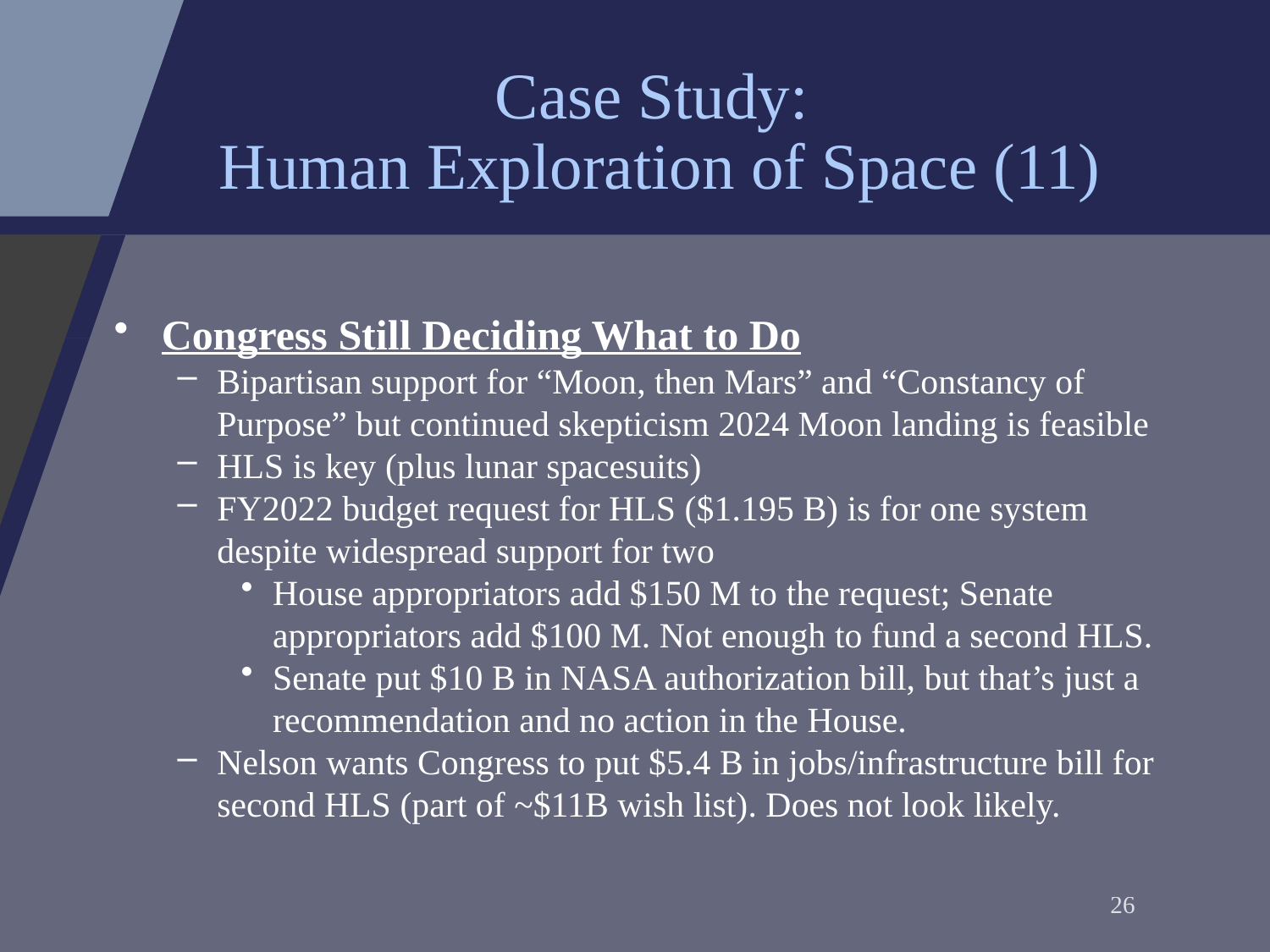

# Case Study: Human Exploration of Space (11)

Congress Still Deciding What to Do
Bipartisan support for “Moon, then Mars” and “Constancy of Purpose” but continued skepticism 2024 Moon landing is feasible
HLS is key (plus lunar spacesuits)
FY2022 budget request for HLS ($1.195 B) is for one system despite widespread support for two
House appropriators add $150 M to the request; Senate appropriators add $100 M. Not enough to fund a second HLS.
Senate put $10 B in NASA authorization bill, but that’s just a recommendation and no action in the House.
Nelson wants Congress to put $5.4 B in jobs/infrastructure bill for second HLS (part of ~$11B wish list). Does not look likely.

26